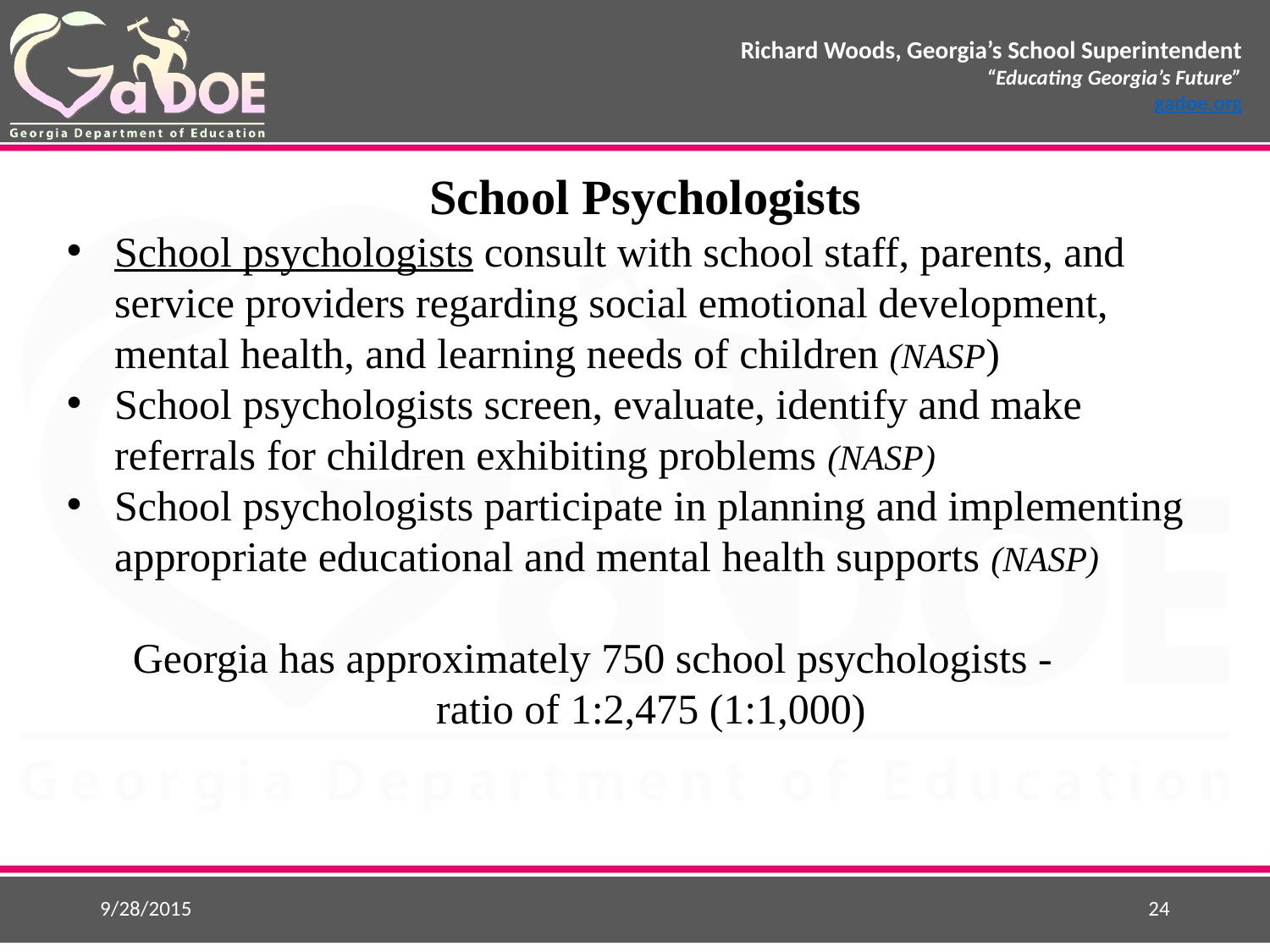

School Psychologists
School psychologists consult with school staff, parents, and service providers regarding social emotional development, mental health, and learning needs of children (NASP)
School psychologists screen, evaluate, identify and make referrals for children exhibiting problems (NASP)
School psychologists participate in planning and implementing appropriate educational and mental health supports (NASP)

Georgia has approximately 750 school psychologists -
 ratio of 1:2,475 (1:1,000)
9/28/2015
24